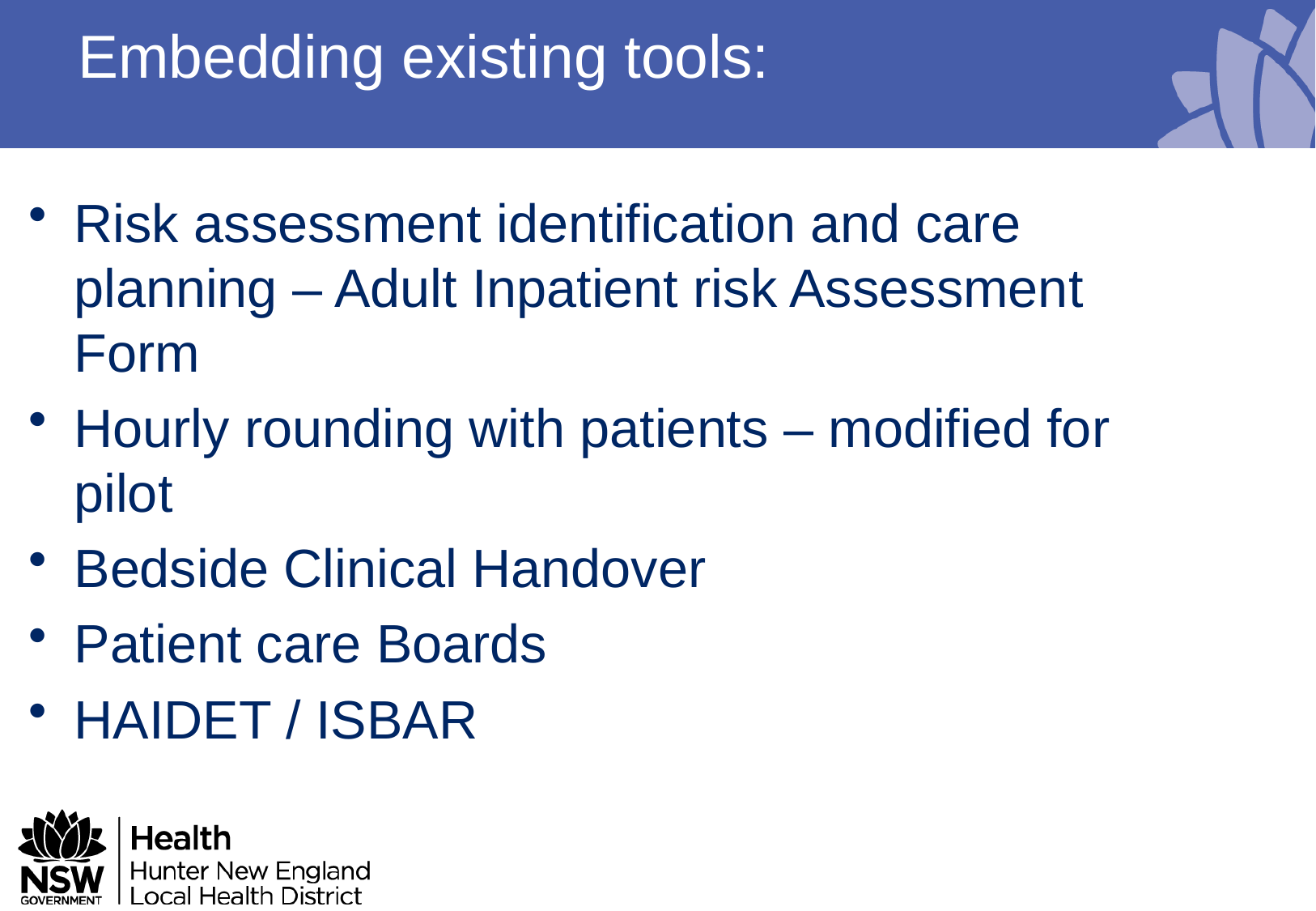

# Embedding existing tools:
Risk assessment identification and care planning – Adult Inpatient risk Assessment Form
Hourly rounding with patients – modified for pilot
Bedside Clinical Handover
Patient care Boards
HAIDET / ISBAR